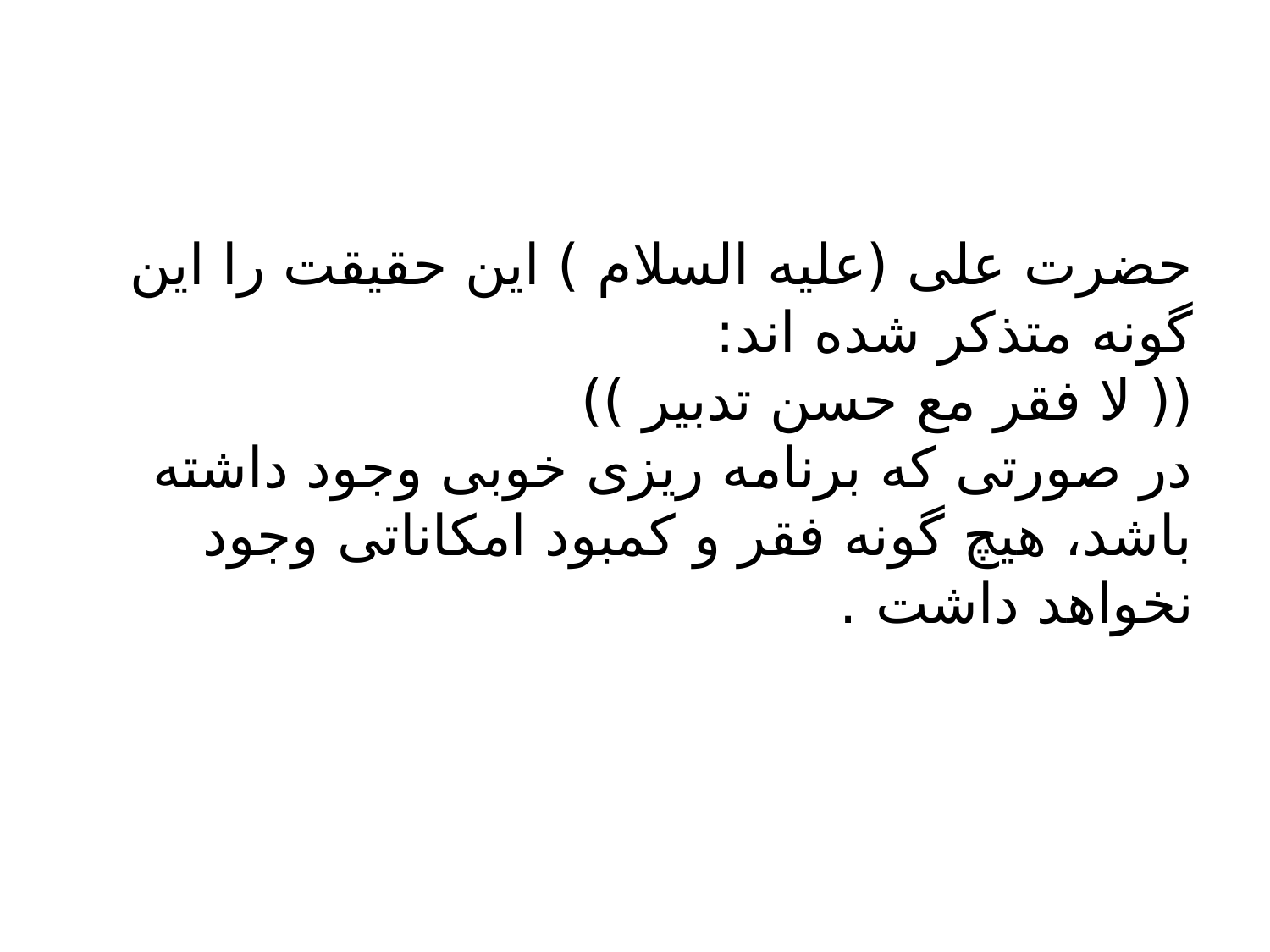

#
حضرت على (عليه السلام ) اين حقيقت را اين گونه متذكر شده اند:
(( لا فقر مع حسن تدبير ))
در صورتى كه برنامه ريزى خوبى وجود داشته باشد، هيچ گونه فقر و كمبود امكاناتى وجود نخواهد داشت .